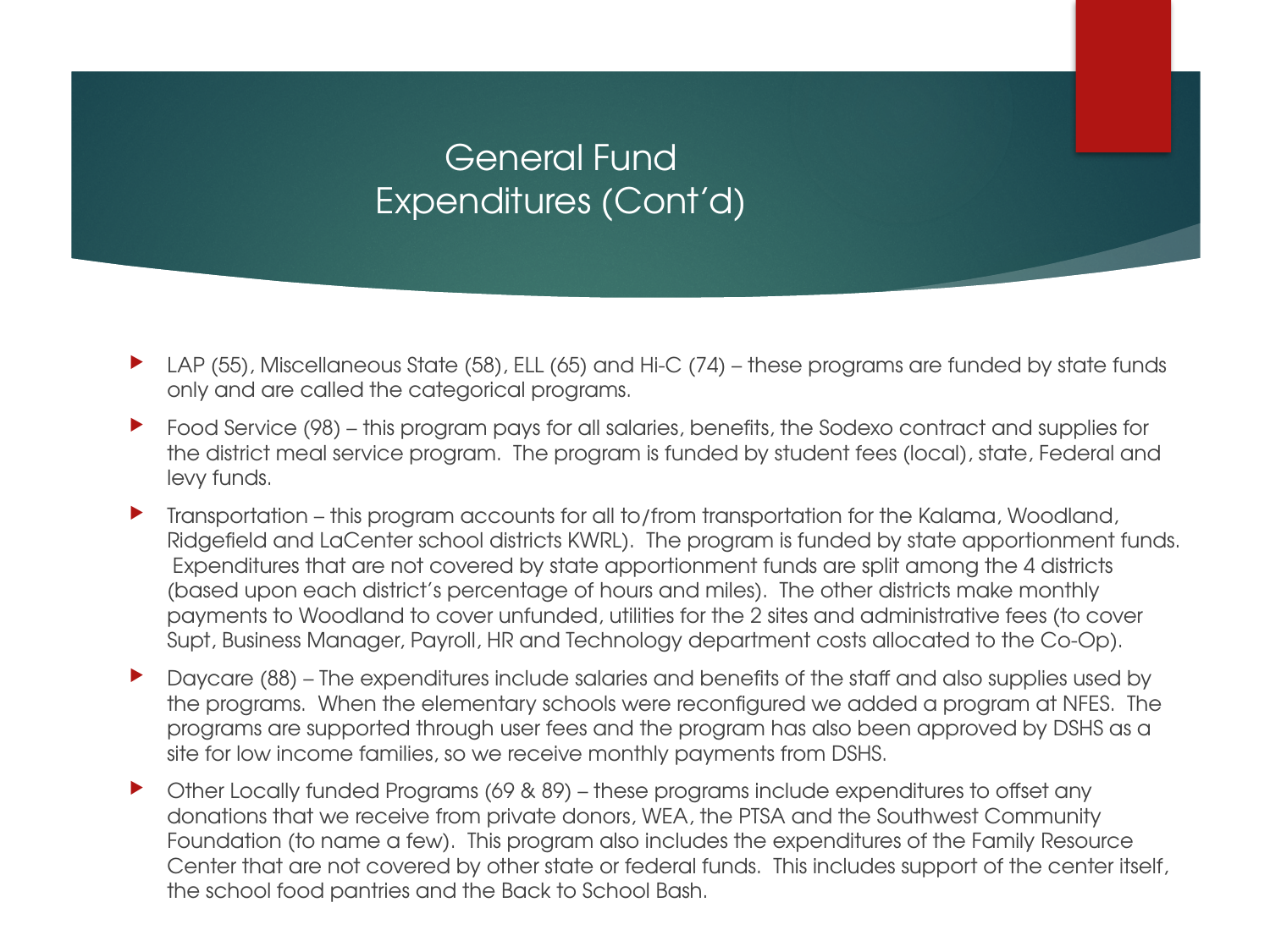

# General Fund Expenditures (Cont’d)
LAP (55), Miscellaneous State (58), ELL (65) and Hi-C (74) – these programs are funded by state funds only and are called the categorical programs.
Food Service (98) – this program pays for all salaries, benefits, the Sodexo contract and supplies for the district meal service program.  The program is funded by student fees (local), state, Federal and levy funds.
Transportation – this program accounts for all to/from transportation for the Kalama, Woodland, Ridgefield and LaCenter school districts KWRL).  The program is funded by state apportionment funds.  Expenditures that are not covered by state apportionment funds are split among the 4 districts (based upon each district’s percentage of hours and miles).  The other districts make monthly payments to Woodland to cover unfunded, utilities for the 2 sites and administrative fees (to cover Supt, Business Manager, Payroll, HR and Technology department costs allocated to the Co-Op).
Daycare (88) – The expenditures include salaries and benefits of the staff and also supplies used by the programs.  When the elementary schools were reconfigured we added a program at NFES.  The programs are supported through user fees and the program has also been approved by DSHS as a site for low income families, so we receive monthly payments from DSHS.
Other Locally funded Programs (69 & 89) – these programs include expenditures to offset any donations that we receive from private donors, WEA, the PTSA and the Southwest Community Foundation (to name a few).  This program also includes the expenditures of the Family Resource Center that are not covered by other state or federal funds.  This includes support of the center itself, the school food pantries and the Back to School Bash.